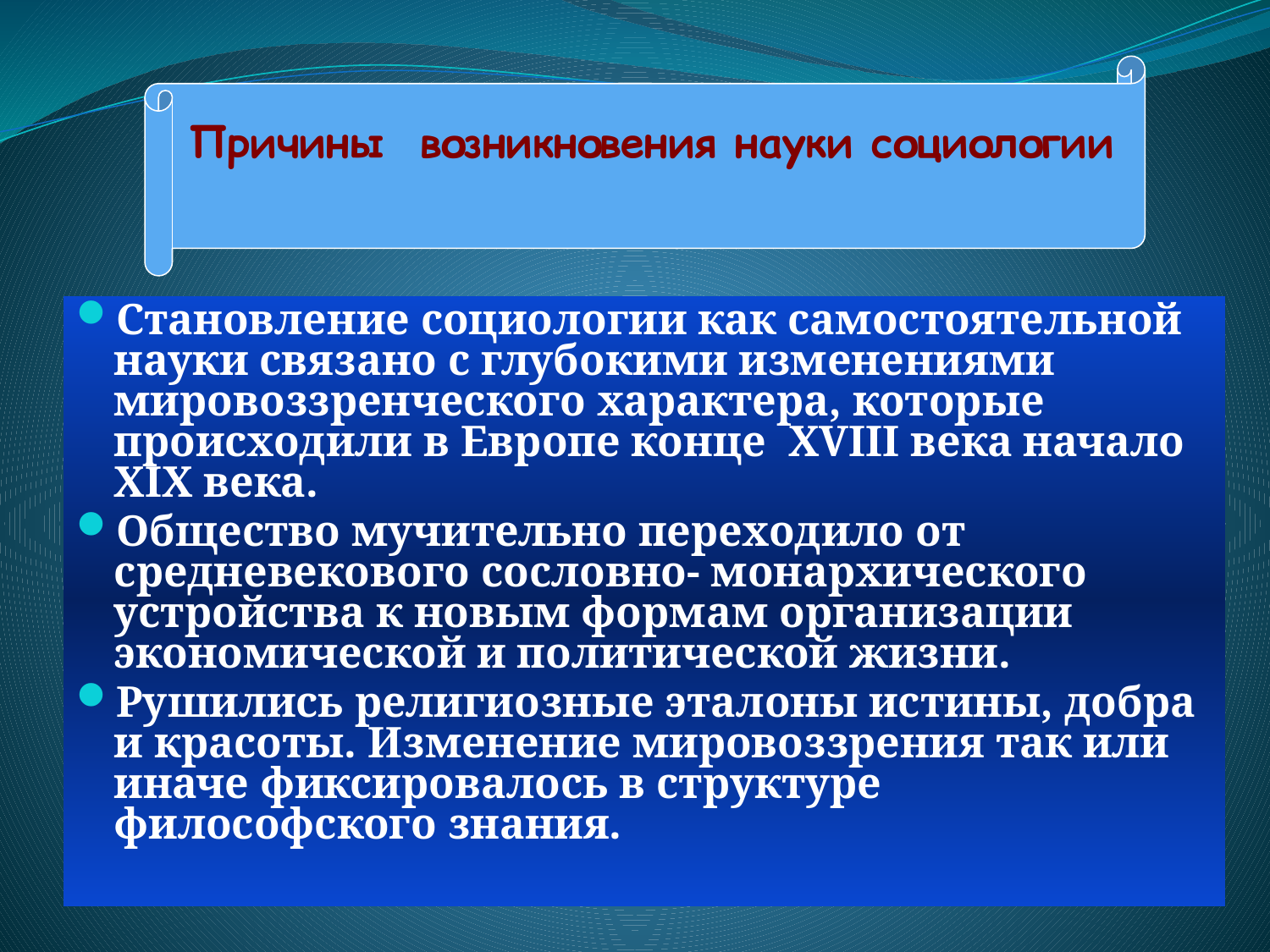

Причины  возникновения науки социологии

Становление социологии как самостоятельной науки связано с глубокими изменениями мировоззренческого характера, которые происходили в Европе конце  XVIII века начало XIX века.
Общество мучительно переходило от средневекового сословно- монархического устройства к новым формам организации экономической и политической жизни.
Рушились религиозные эталоны истины, добра и красоты. Изменение мировоззрения так или иначе фиксировалось в структуре философского знания.